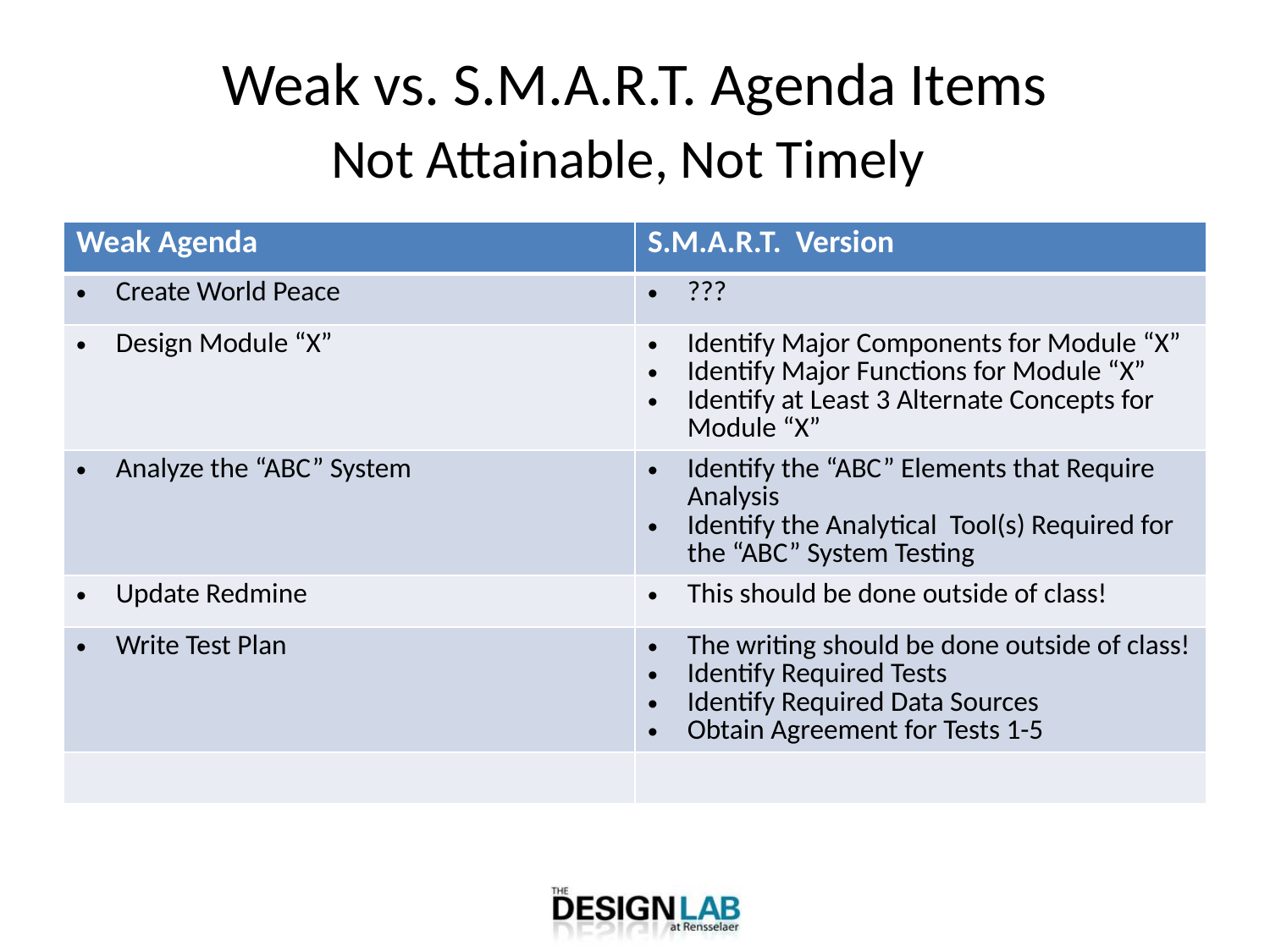

# Weak vs. S.M.A.R.T. Agenda Items Not Attainable, Not Timely
| Weak Agenda | S.M.A.R.T. Version |
| --- | --- |
| Create World Peace | ??? |
| Design Module “X” | Identify Major Components for Module “X” Identify Major Functions for Module “X” Identify at Least 3 Alternate Concepts for Module “X” |
| Analyze the “ABC” System | Identify the “ABC” Elements that Require Analysis Identify the Analytical Tool(s) Required for the “ABC” System Testing |
| Update Redmine | This should be done outside of class! |
| Write Test Plan | The writing should be done outside of class! Identify Required Tests Identify Required Data Sources Obtain Agreement for Tests 1-5 |
|  |  |